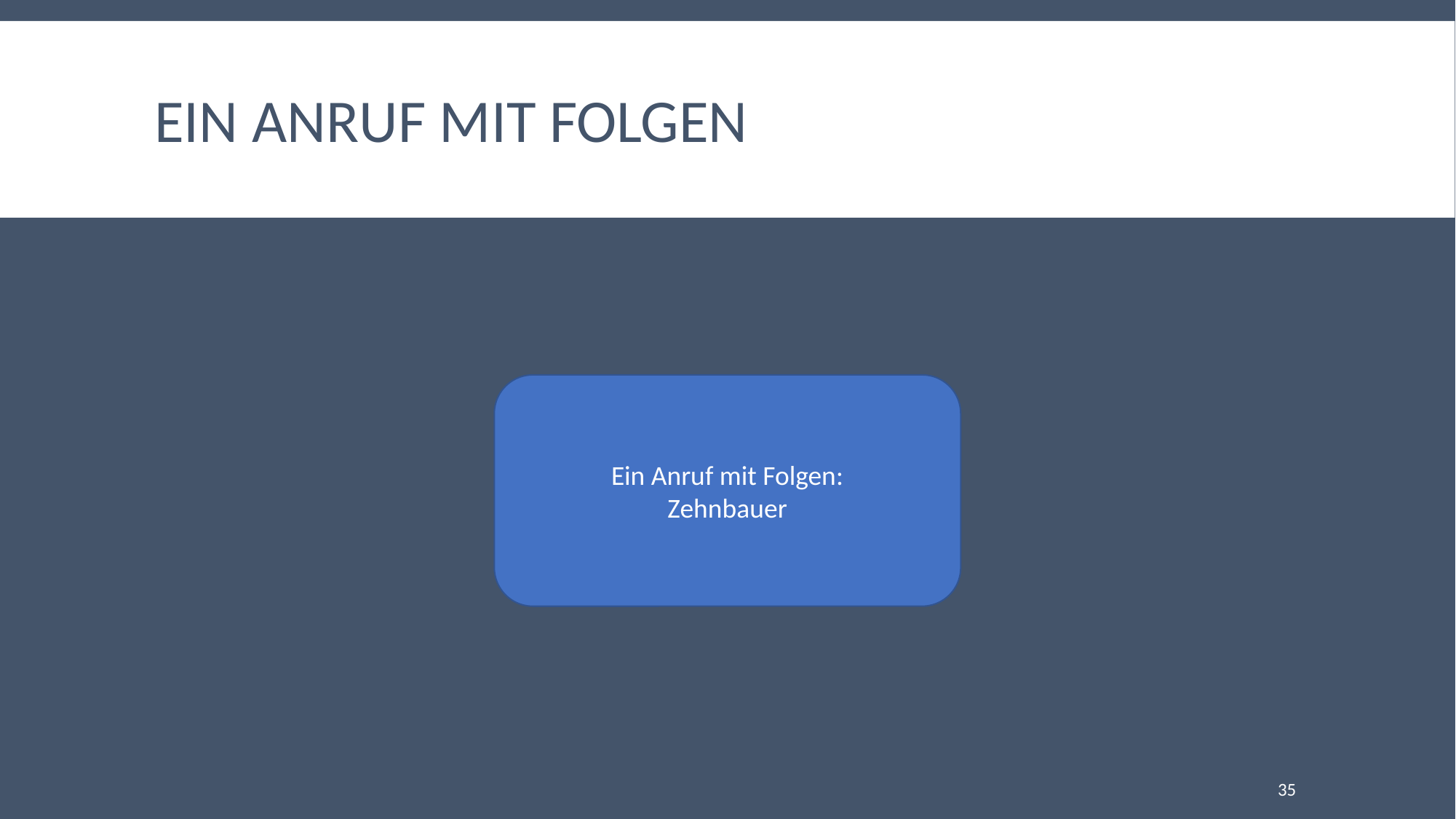

# Ein Anruf mit Folgen
Ein Anruf mit Folgen:
Zehnbauer
35